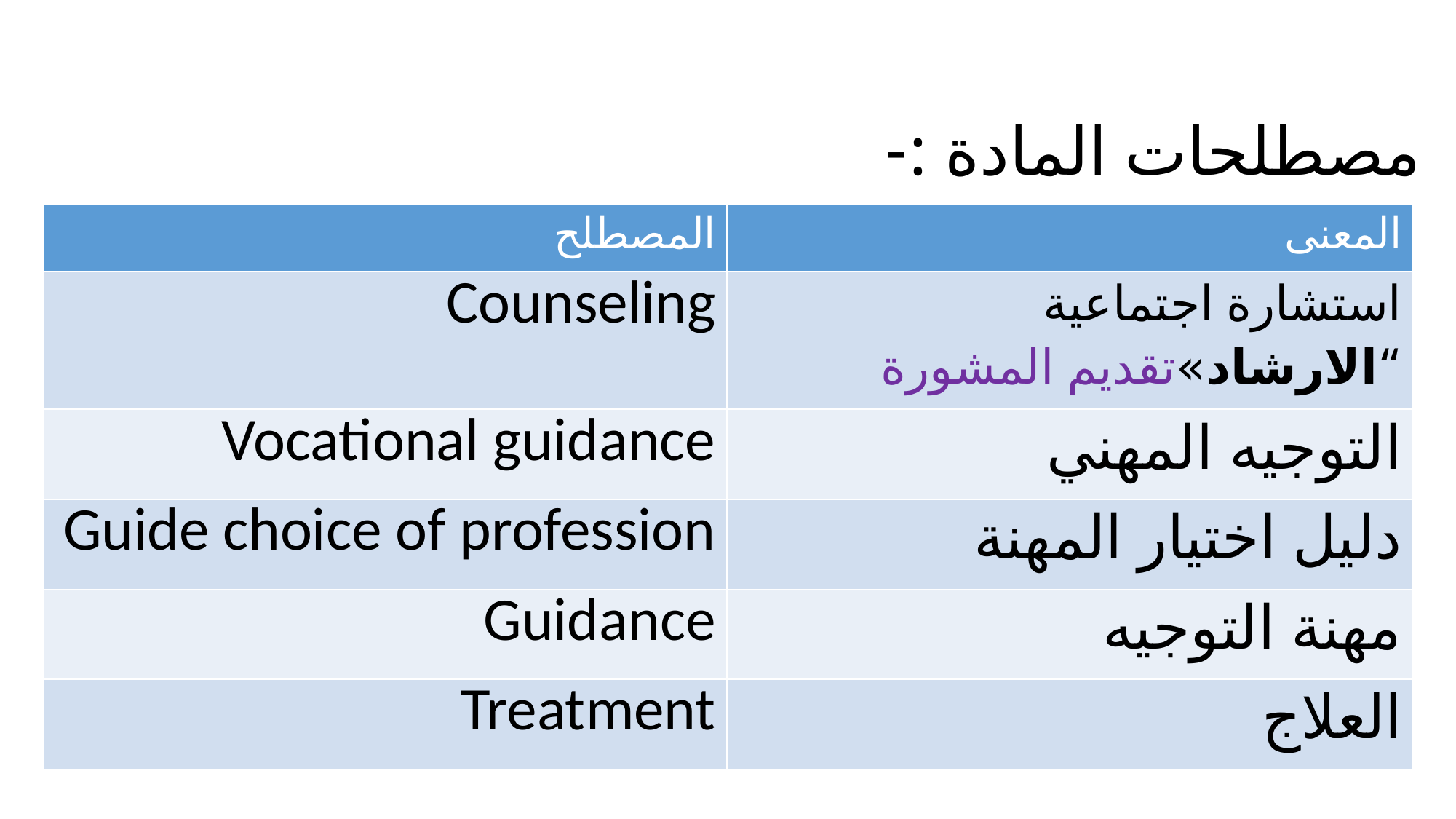

# مصطلحات المادة :-
| المصطلح | المعنى |
| --- | --- |
| Counseling | استشارة اجتماعية “الارشاد»تقديم المشورة |
| Vocational guidance | التوجيه المهني |
| Guide choice of profession | دليل اختيار المهنة |
| Guidance | مهنة التوجيه |
| Treatment | العلاج |